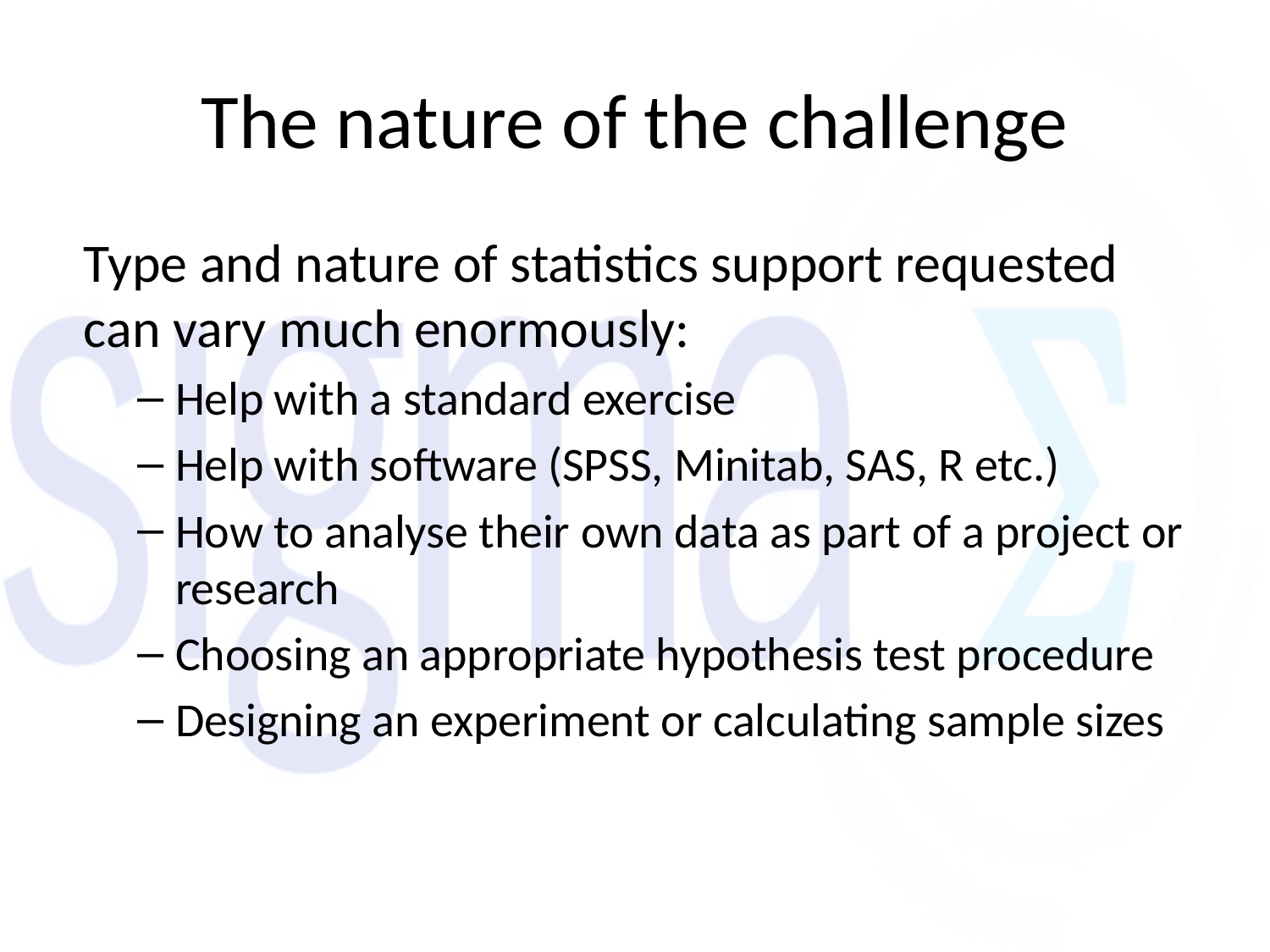

# The nature of the challenge
Type and nature of statistics support requested can vary much enormously:
Help with a standard exercise
Help with software (SPSS, Minitab, SAS, R etc.)
How to analyse their own data as part of a project or research
Choosing an appropriate hypothesis test procedure
Designing an experiment or calculating sample sizes